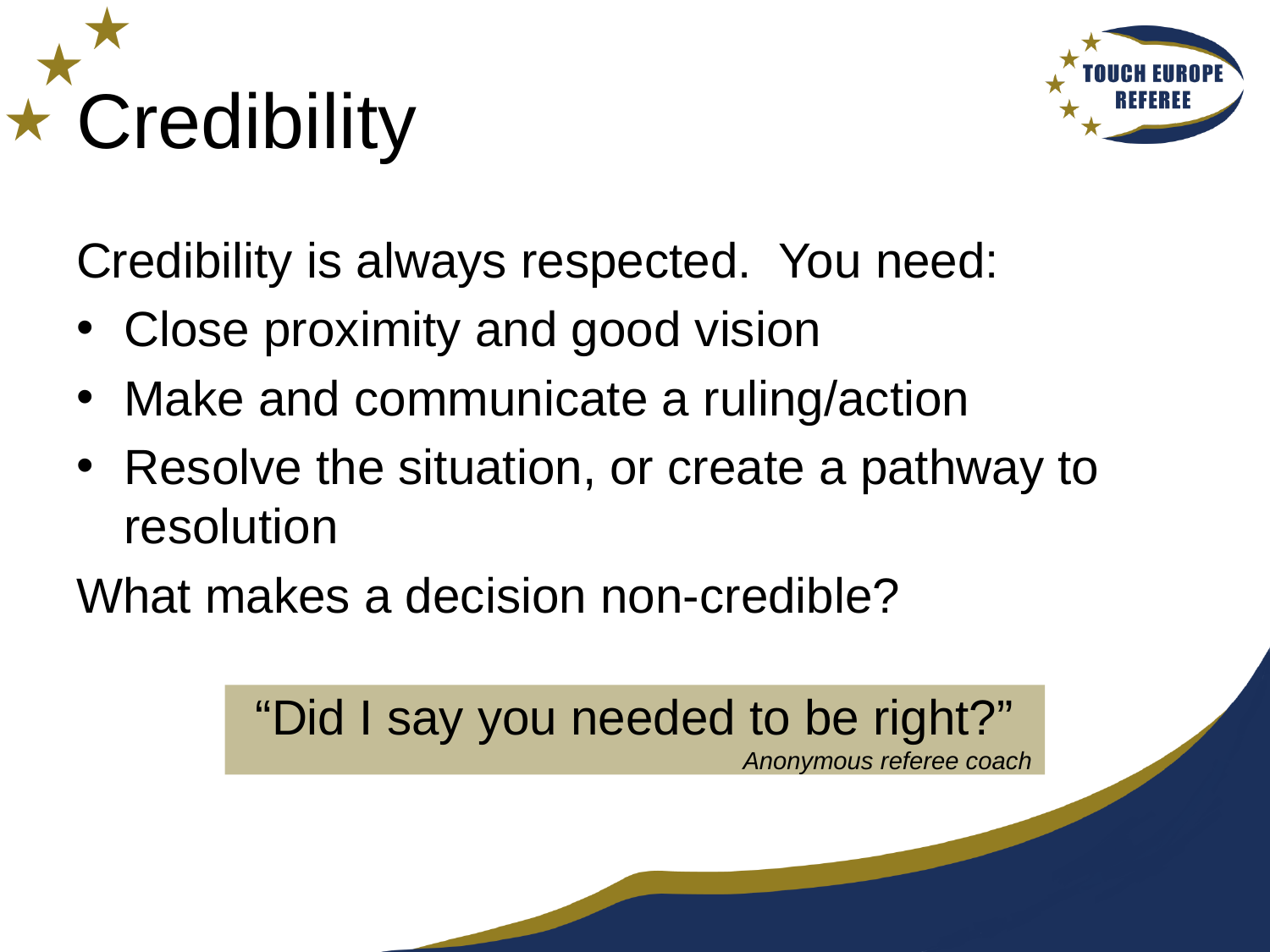

# Credibility
Credibility is always respected.  You need:
Close proximity and good vision
Make and communicate a ruling/action
Resolve the situation, or create a pathway to resolution
What makes a decision non-credible?

“Did I say you needed to be right?”
Anonymous referee coach